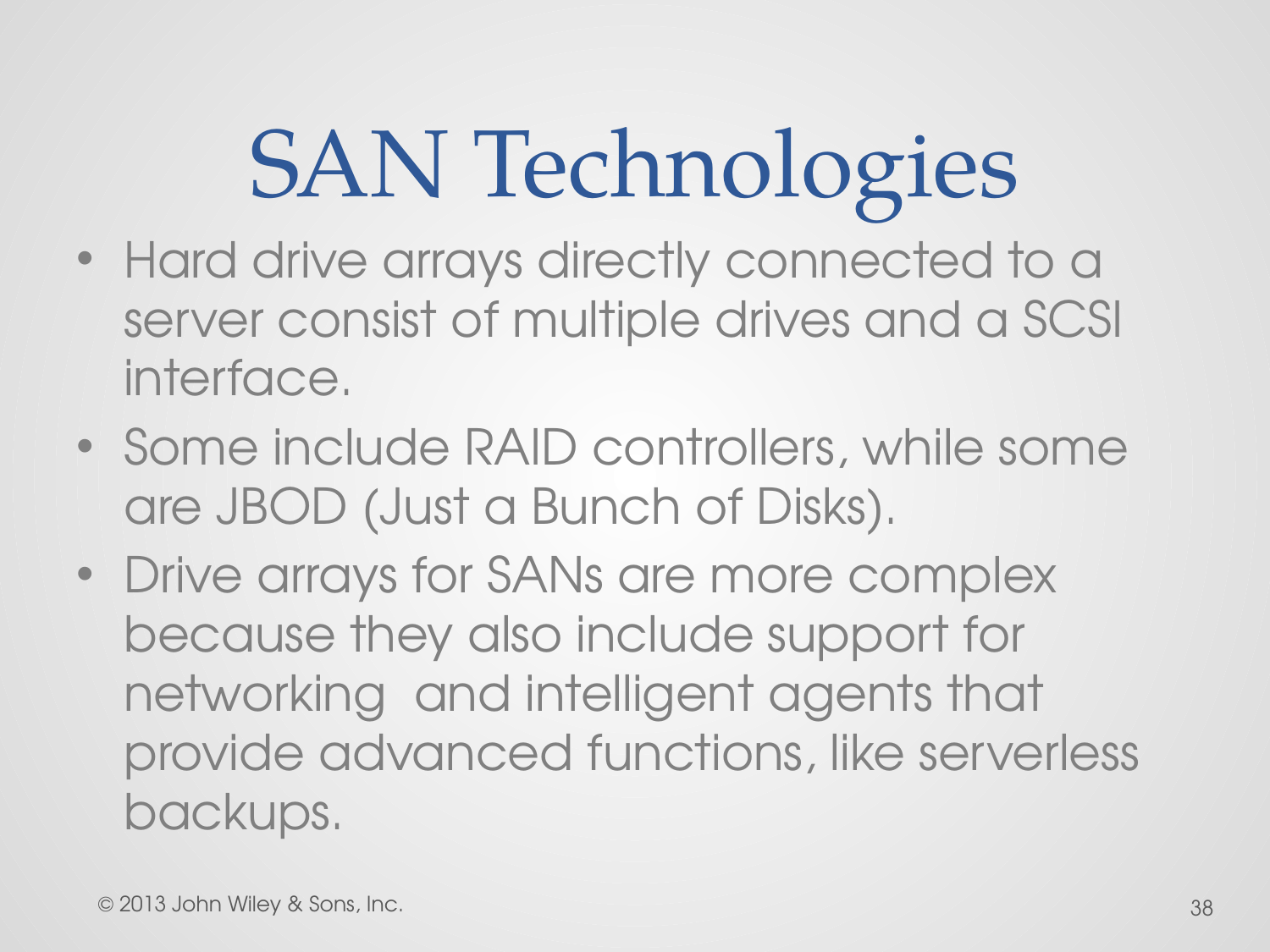

# SAN Technologies
Hard drive arrays directly connected to a server consist of multiple drives and a SCSI interface.
Some include RAID controllers, while some are JBOD (Just a Bunch of Disks).
Drive arrays for SANs are more complex because they also include support for networking  and intelligent agents that provide advanced functions, like serverless backups.
© 2013 John Wiley & Sons, Inc.
38